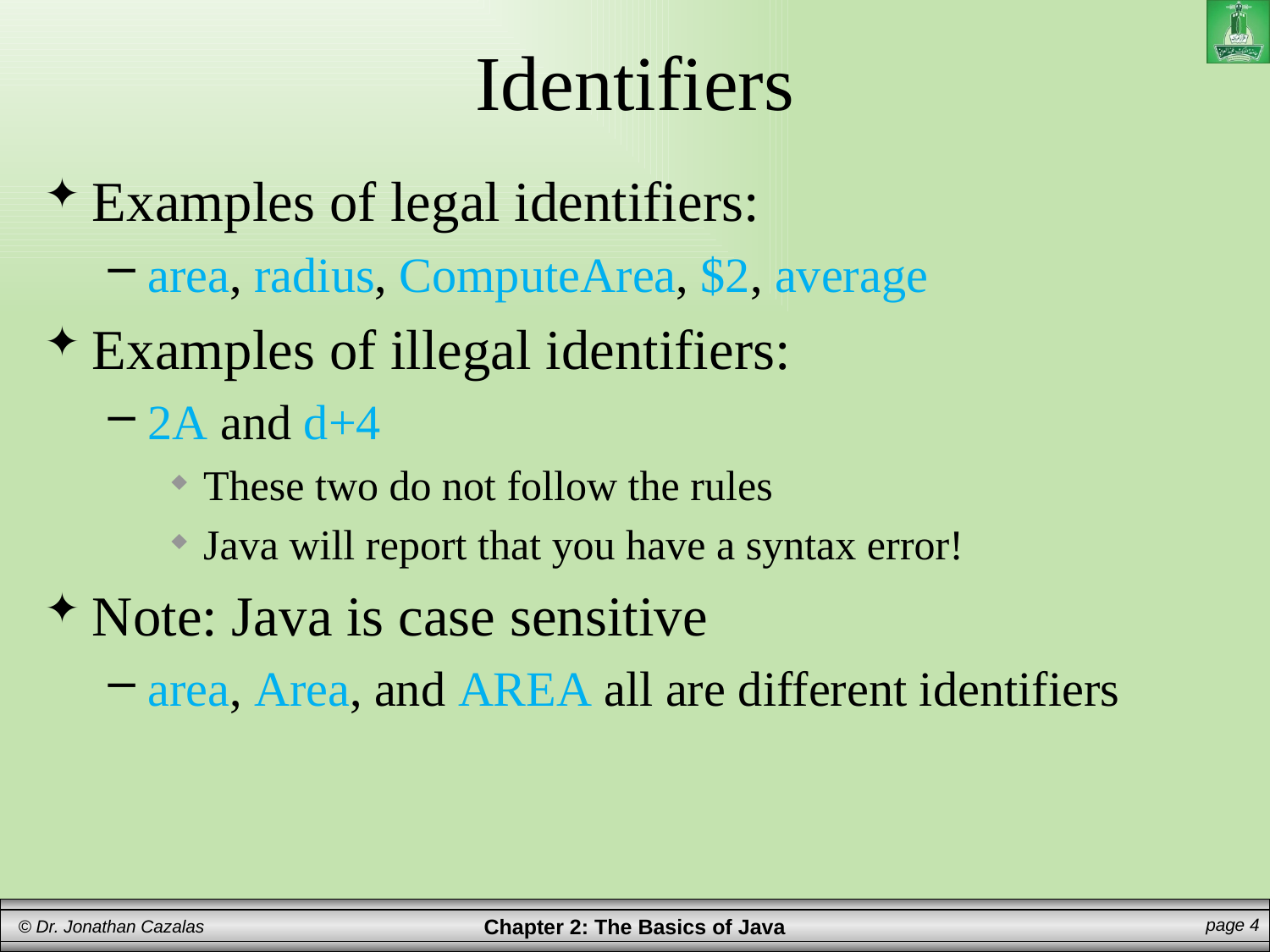

# Identifiers
Examples of legal identifiers:
area, radius, ComputeArea, $2, average
Examples of illegal identifiers:
2A and d+4
These two do not follow the rules
Java will report that you have a syntax error!
Note: Java is case sensitive
area, Area, and AREA all are different identifiers